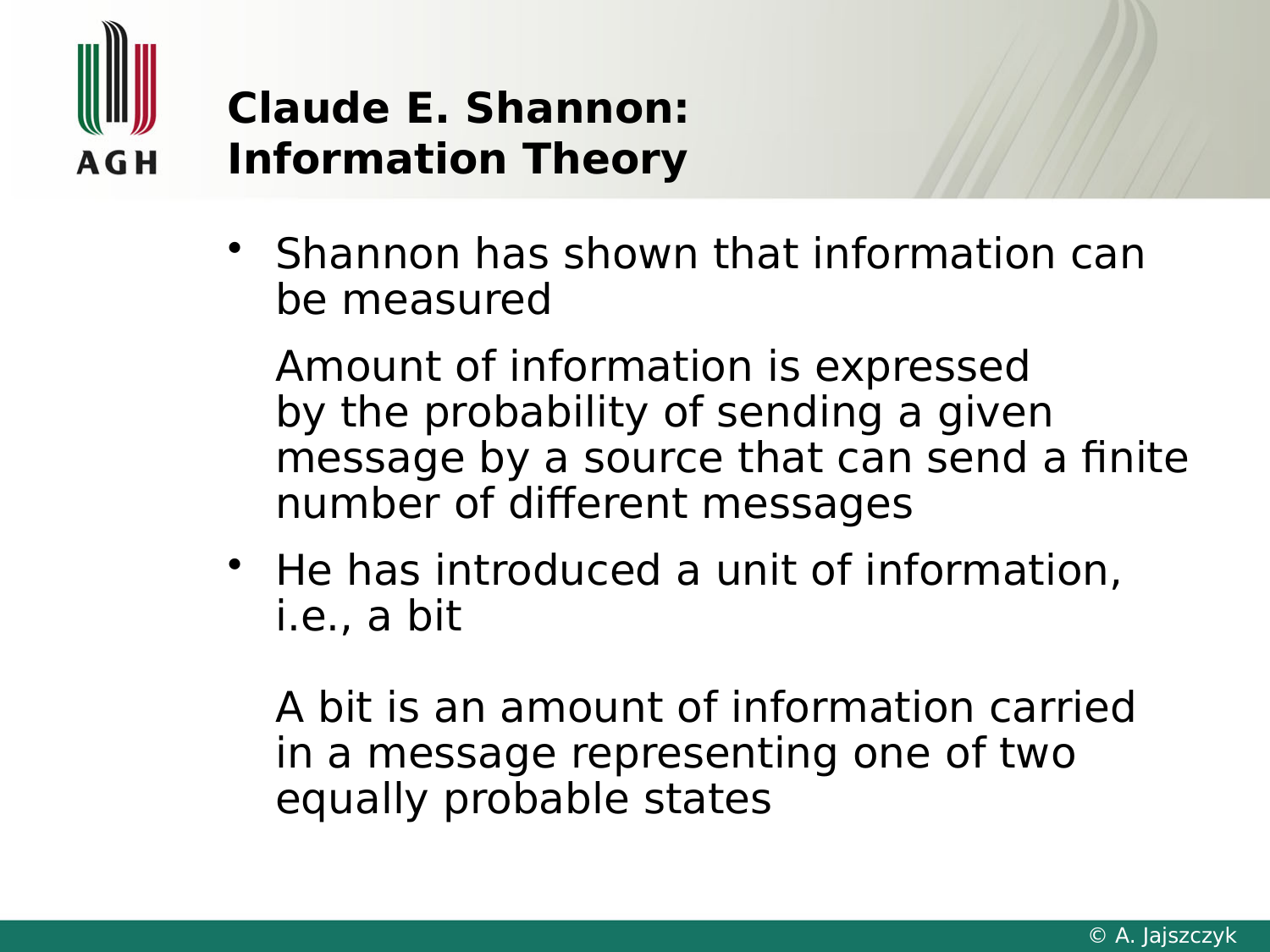

# Claude E. Shannon: Information Theory
Shannon has shown that information can
be measured
	Amount of information is expressed
by the probability of sending a given message by a source that can send a finite number of different messages
He has introduced a unit of information,
i.e., a bit
A bit is an amount of information carried
in a message representing one of two equally probable states